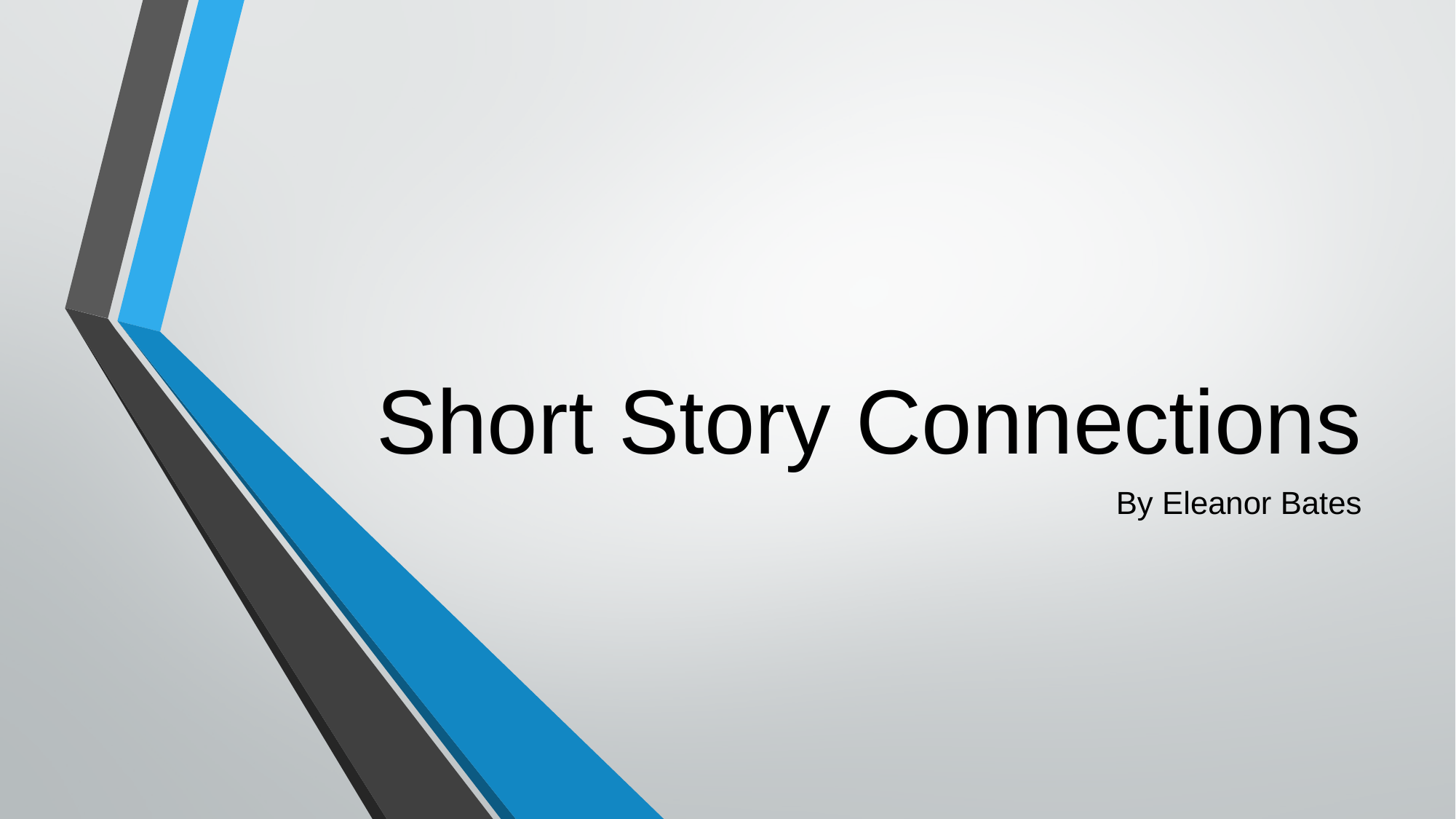

# Short Story Connections
By Eleanor Bates